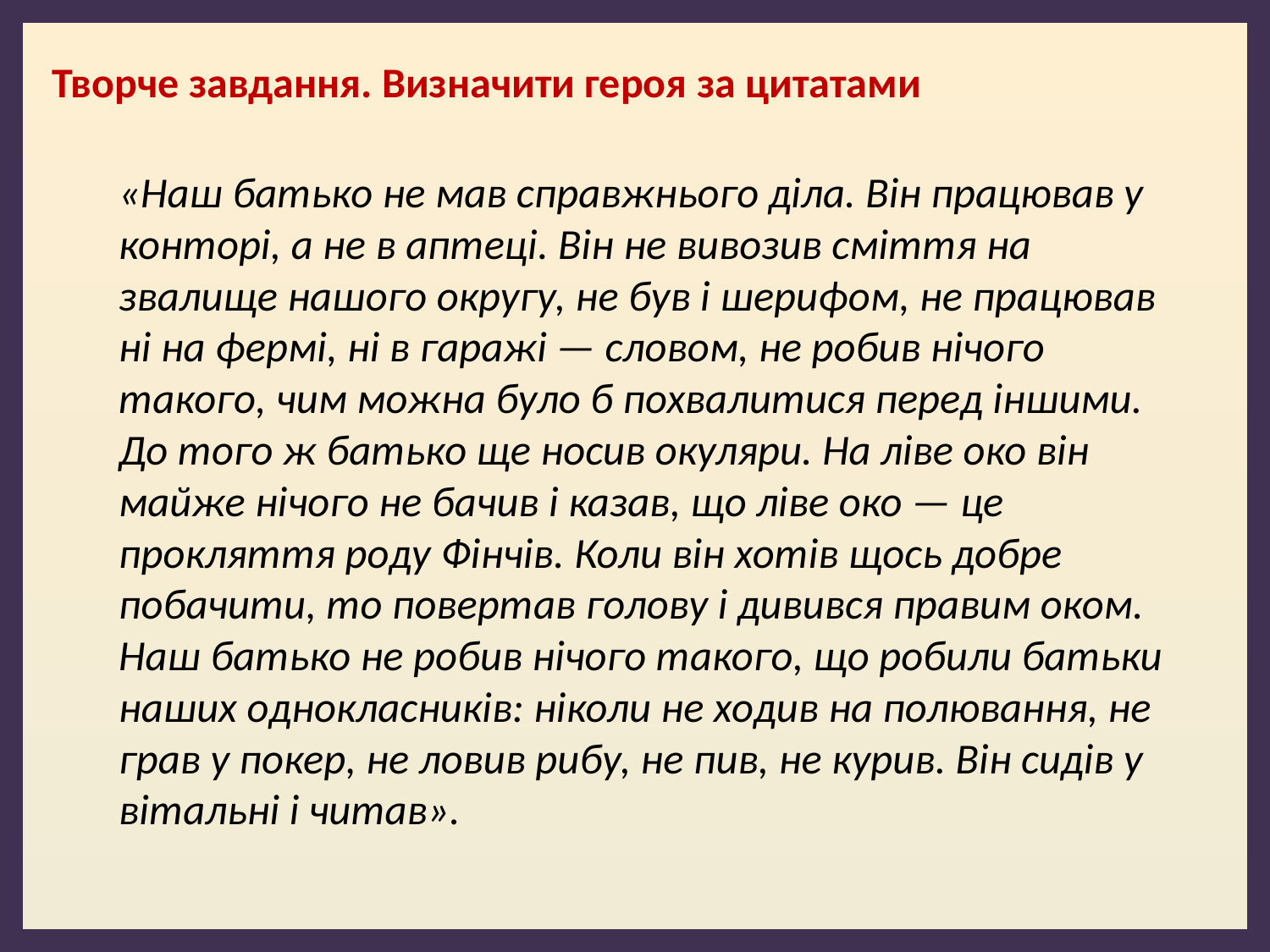

Творче завдання. Визначити героя за цитатами
	«Наш батько не мав справжнього діла. Він працював у конторі, а не в аптеці. Він не вивозив сміття на звалище нашого округу, не був і шерифом, не працював ні на фермі, ні в гаражі — словом, не робив нічого такого, чим можна було б похвалитися перед іншими. До того ж батько ще носив окуляри. На ліве око він майже нічого не бачив і казав, що ліве око — це прокляття роду Фінчів. Коли він хотів щось добре побачити, то повертав голову і дивився правим оком. Наш батько не робив нічого такого, що робили батьки наших однокласників: ніколи не ходив на полювання, не грав у покер, не ловив рибу, не пив, не курив. Він сидів у вітальні і читав».